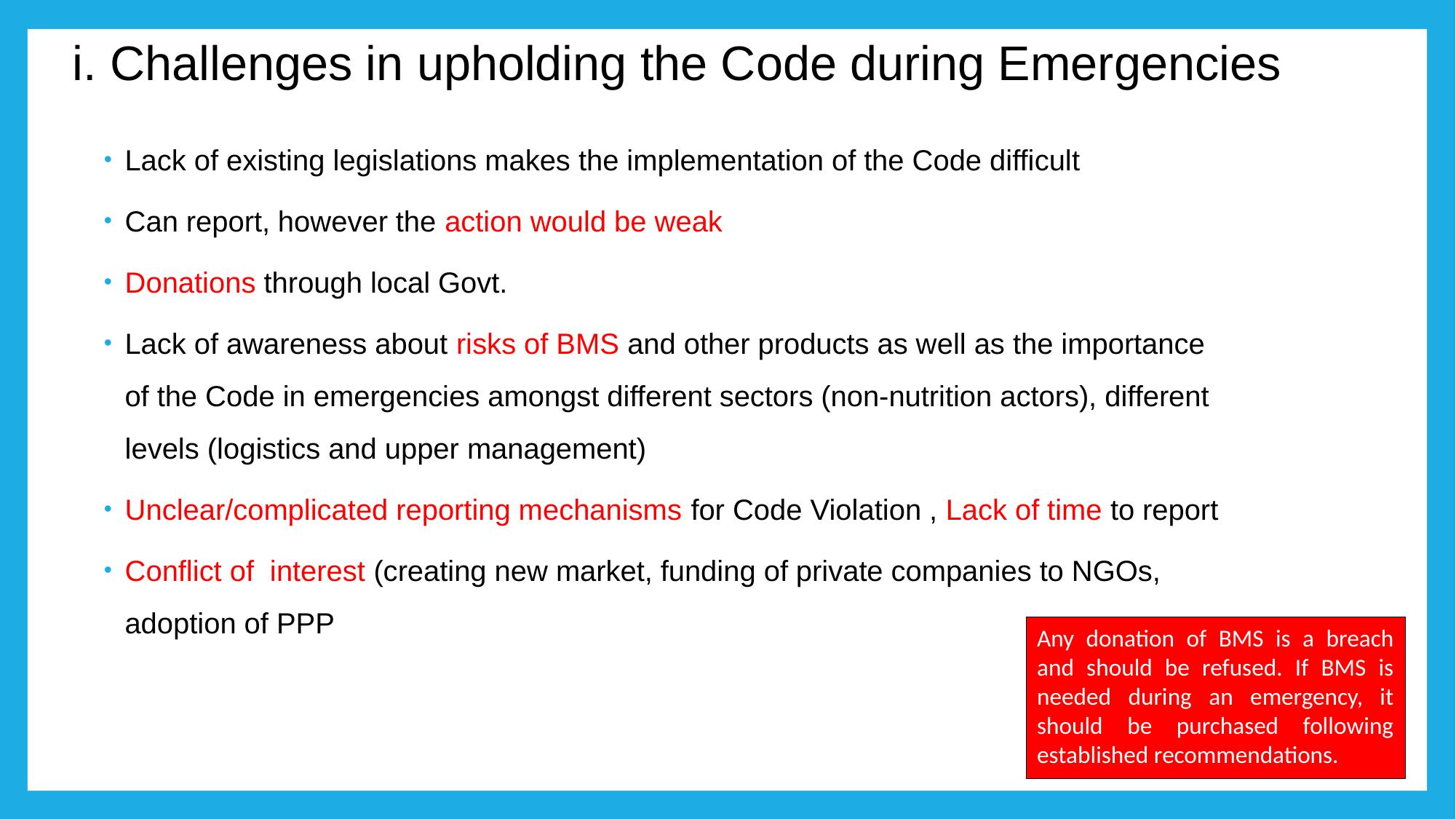

# i. Challenges in upholding the Code during Emergencies
Lack of existing legislations makes the implementation of the Code difficult
Can report, however the action would be weak
Donations through local Govt.
Lack of awareness about risks of BMS and other products as well as the importance of the Code in emergencies amongst different sectors (non-nutrition actors), different levels (logistics and upper management)
Unclear/complicated reporting mechanisms for Code Violation , Lack of time to report
Conflict of  interest (creating new market, funding of private companies to NGOs, adoption of PPP

Any donation of BMS is a breach and should be refused. If BMS is needed during an emergency, it should be purchased following established recommendations.